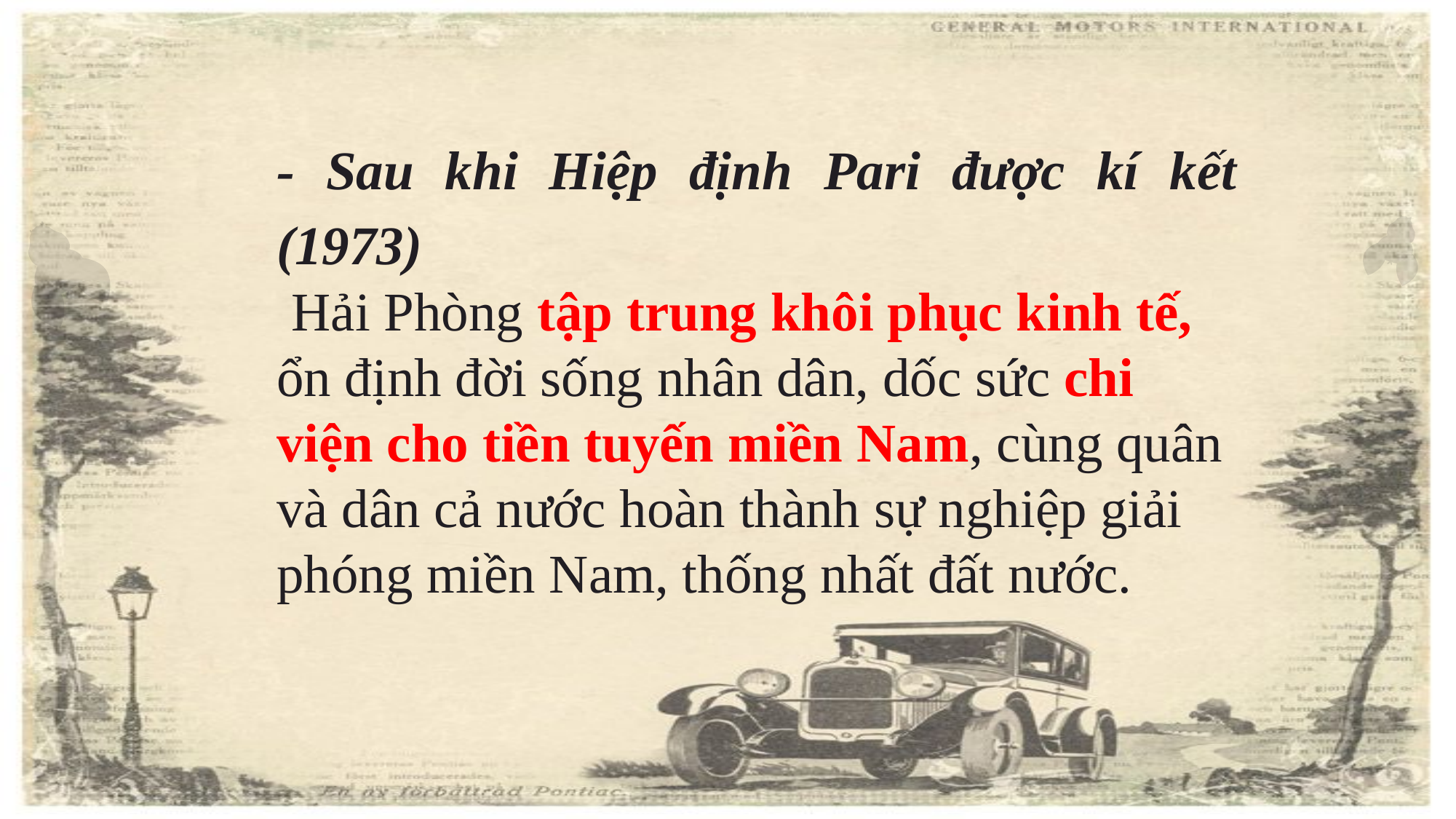

- Sau khi Hiệp định Pari được kí kết (1973)
 Hải Phòng tập trung khôi phục kinh tế, ổn định đời sống nhân dân, dốc sức chi viện cho tiền tuyến miền Nam, cùng quân và dân cả nước hoàn thành sự nghiệp giải phóng miền Nam, thống nhất đất nước.